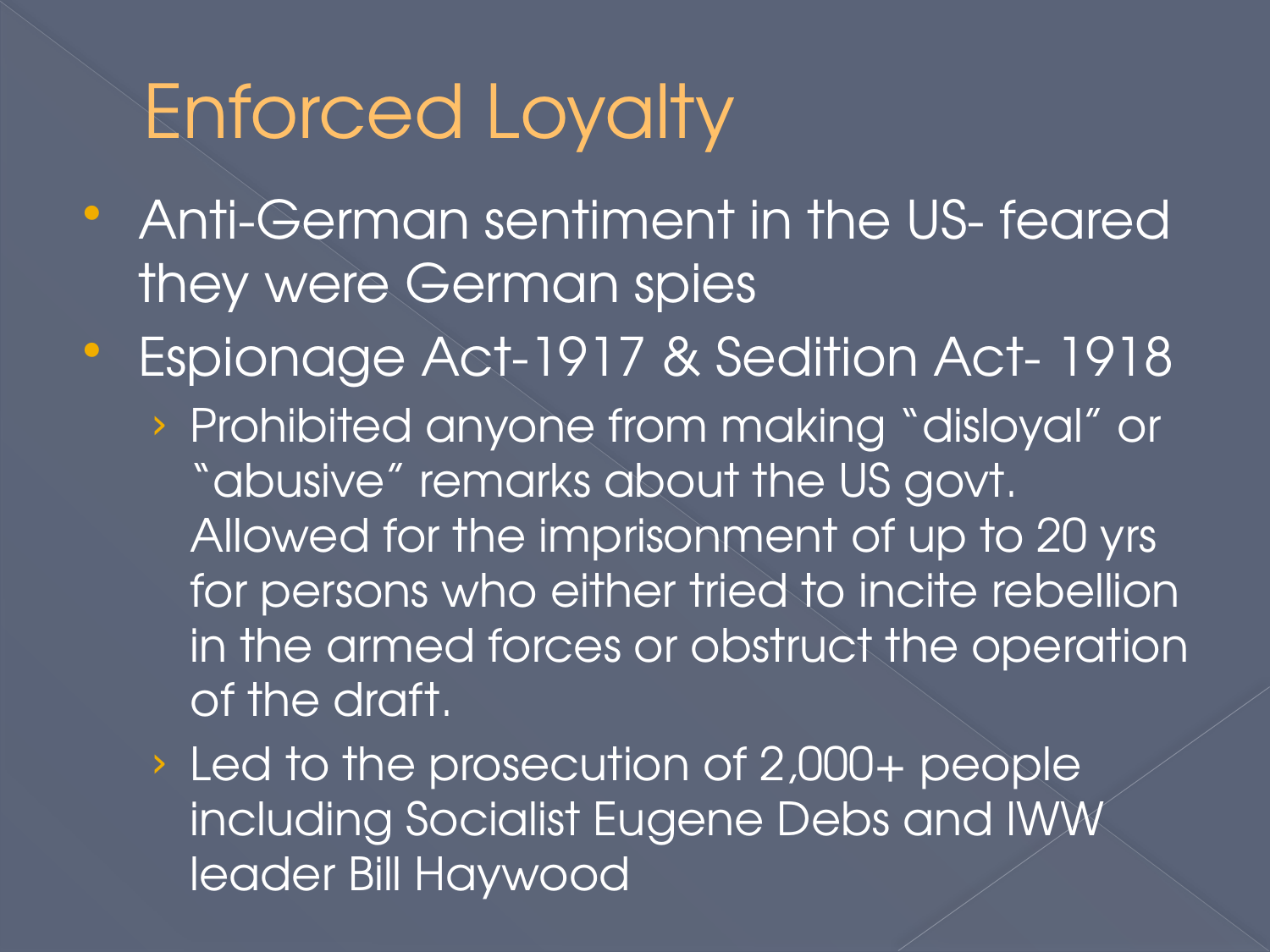

# Enforced Loyalty
Anti-German sentiment in the US- feared they were German spies
Espionage Act-1917 & Sedition Act- 1918
Prohibited anyone from making “disloyal” or “abusive” remarks about the US govt.  Allowed for the imprisonment of up to 20 yrs for persons who either tried to incite rebellion in the armed forces or obstruct the operation of the draft.
Led to the prosecution of 2,000+ people including Socialist Eugene Debs and IWW leader Bill Haywood